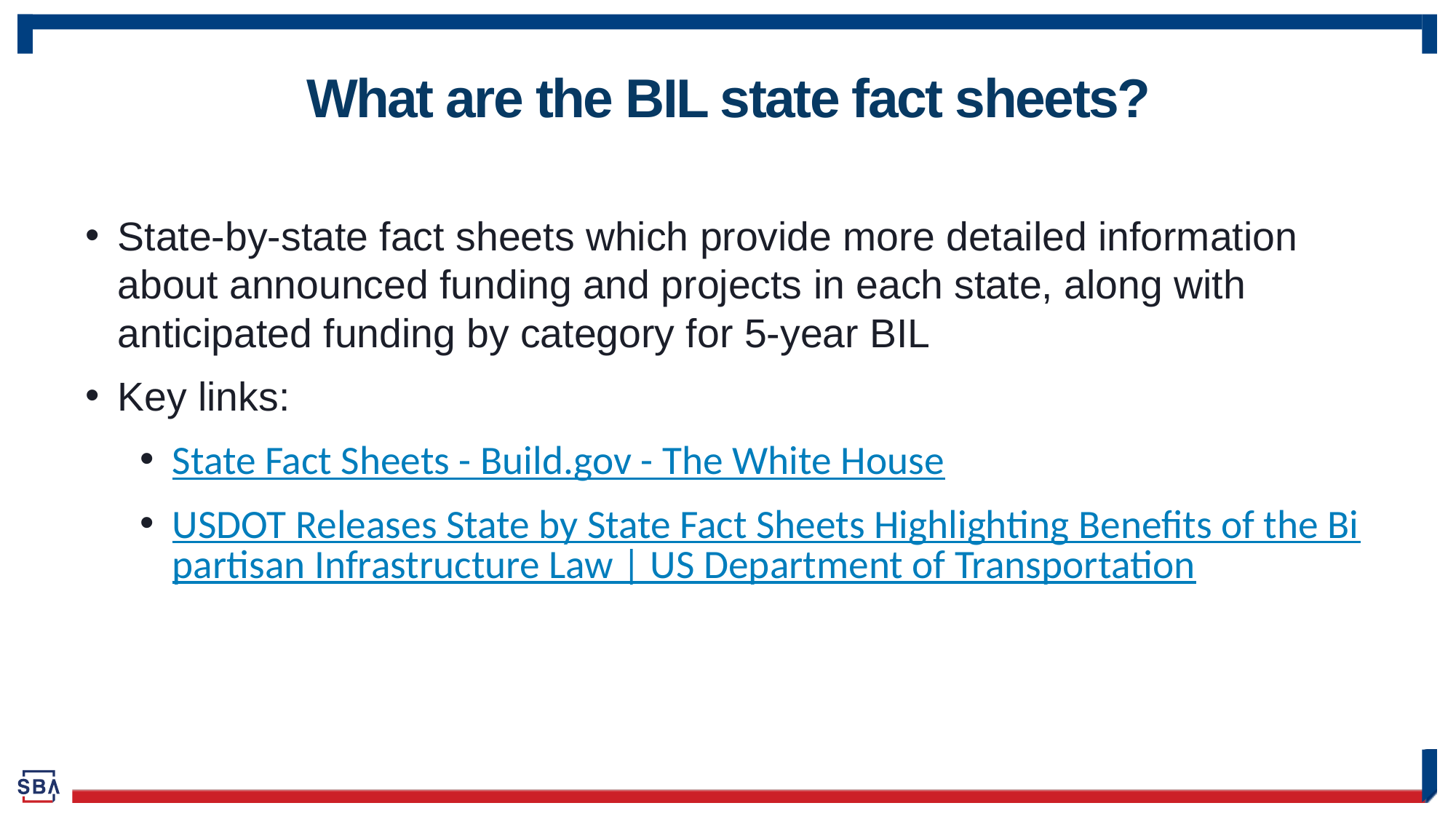

# What are the BIL state fact sheets?
State-by-state fact sheets which provide more detailed information about announced funding and projects in each state, along with anticipated funding by category for 5-year BIL
Key links:
State Fact Sheets - Build.gov - The White House
USDOT Releases State by State Fact Sheets Highlighting Benefits of the Bipartisan Infrastructure Law | US Department of Transportation